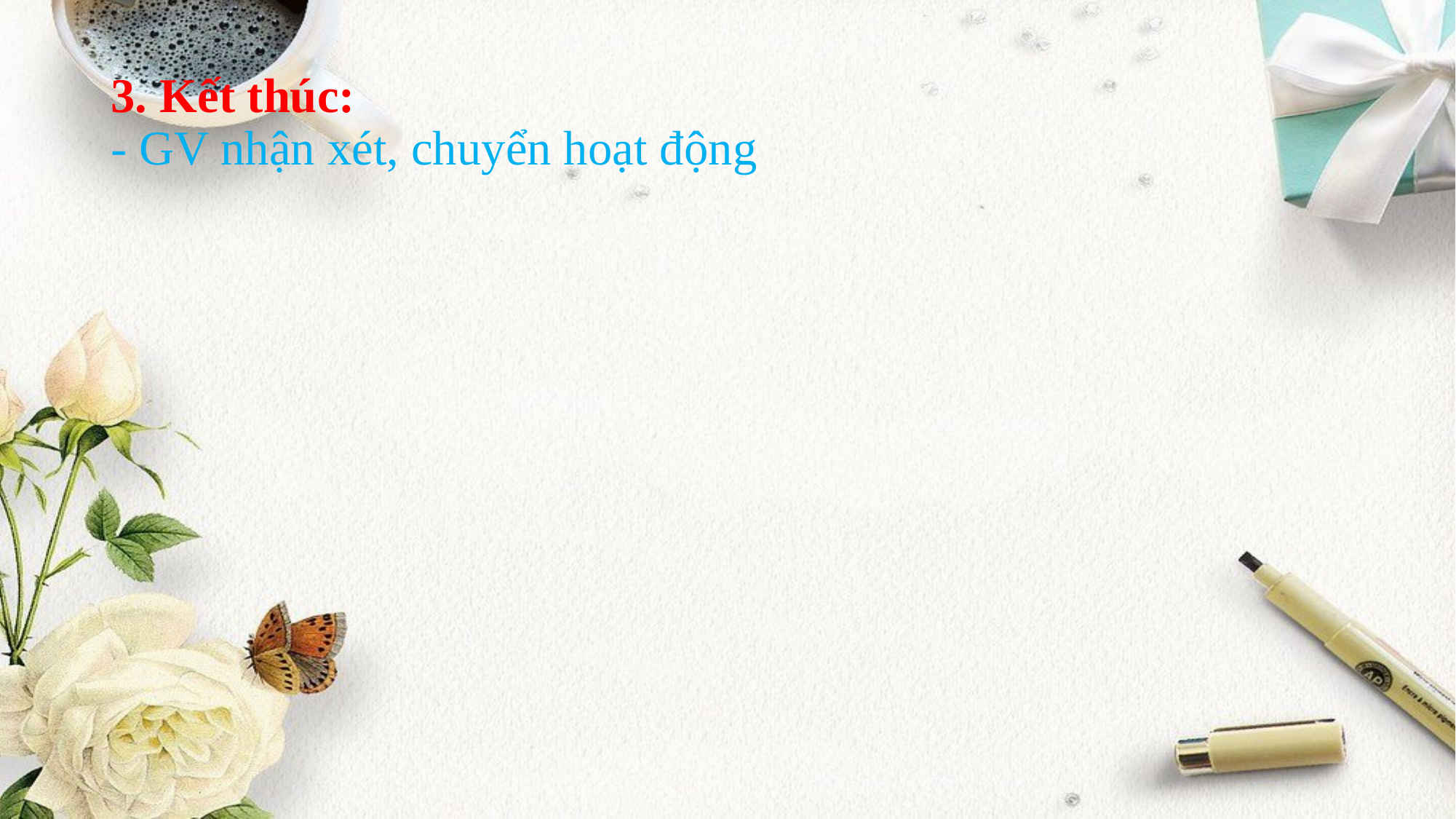

# 3. Kết thúc: - GV nhận xét, chuyển hoạt động